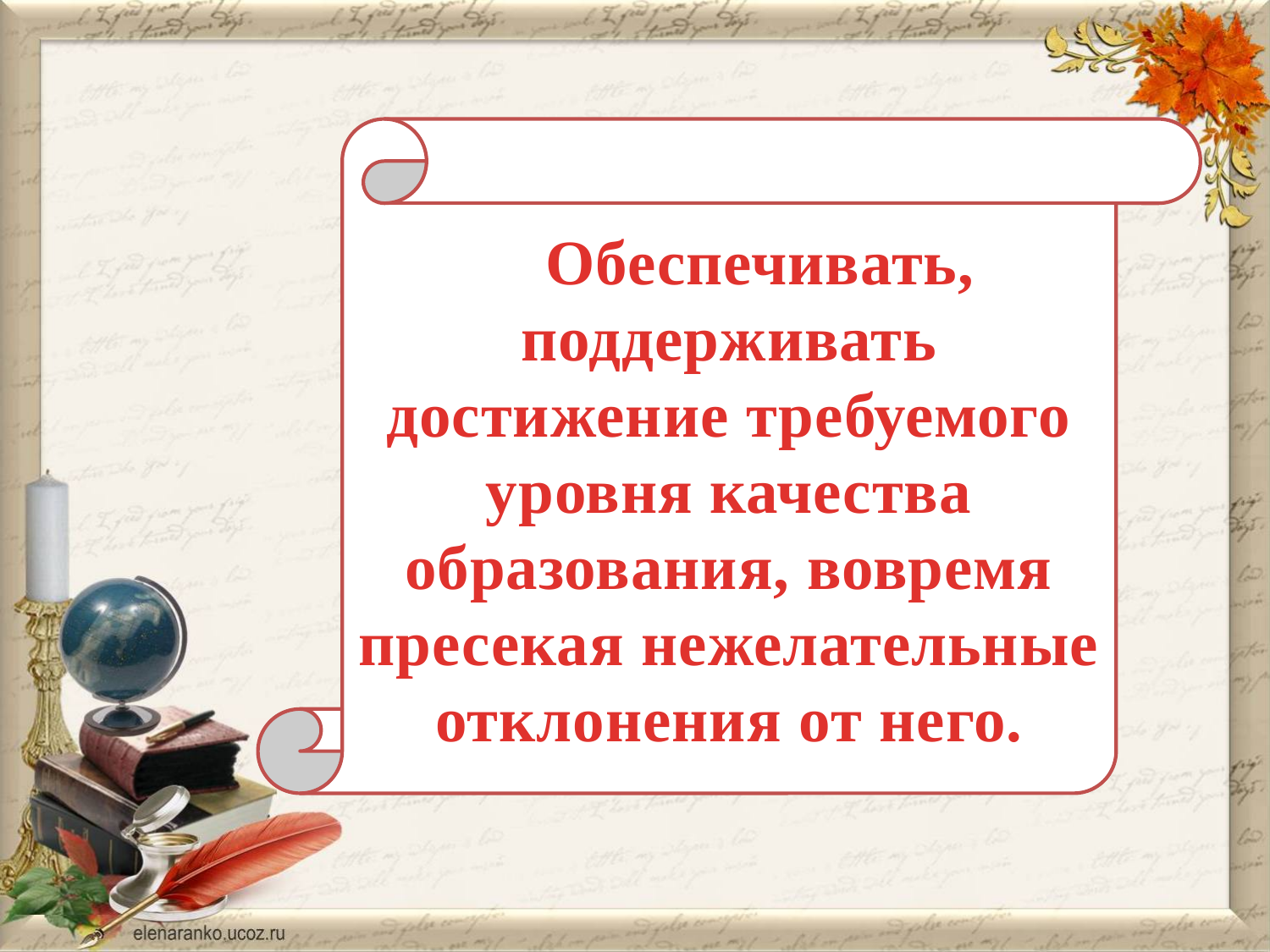

#

Обеспечивать, поддерживать достижение требуемого уровня качества образования, вовремя пресекая нежелательные отклонения от него.